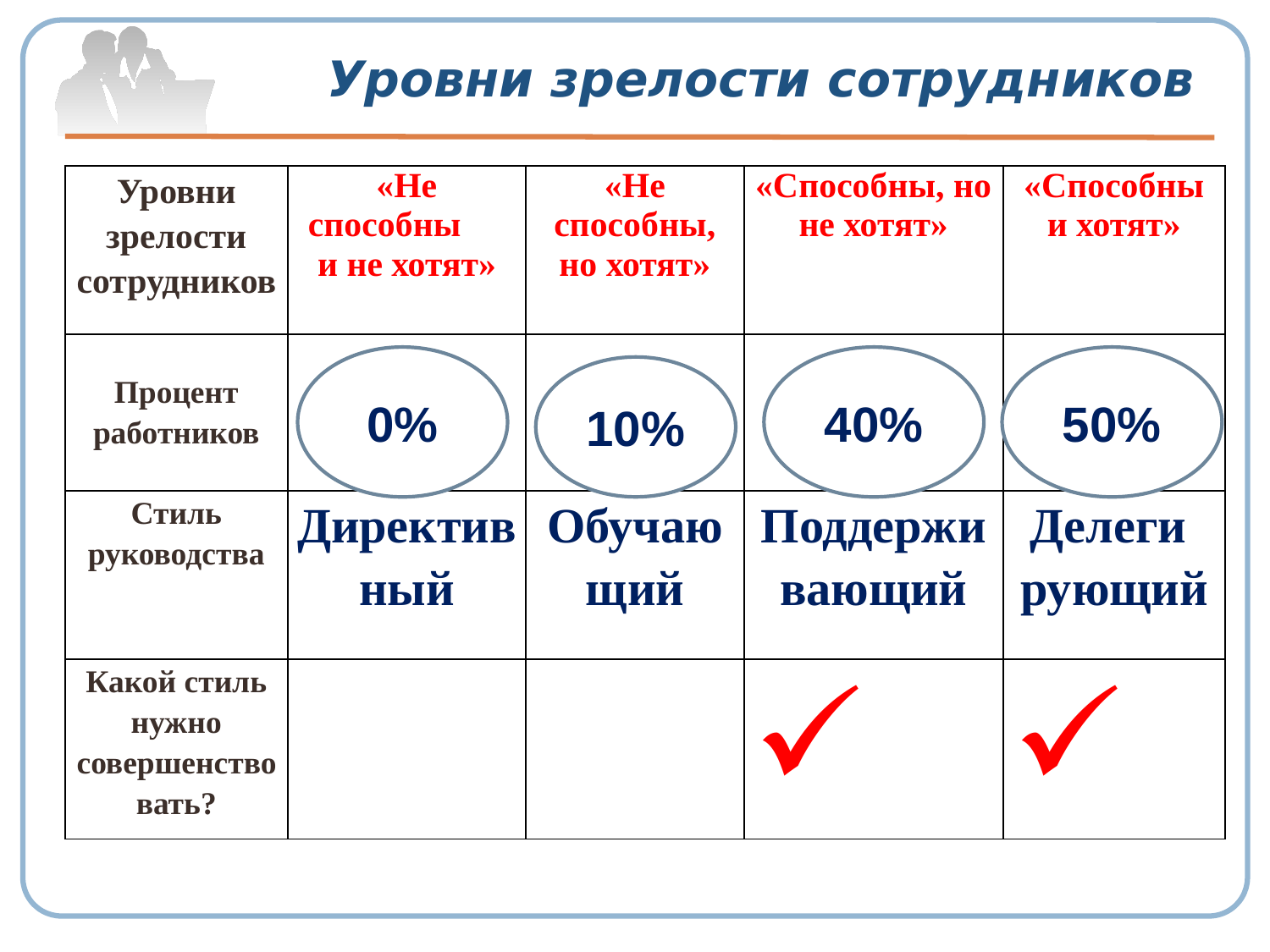

# Уровни зрелости сотрудников
| Уровни зрелости сотрудников | «Не способны и не хотят» | «Не способны, но хотят» | «Способны, но не хотят» | «Способны и хотят» |
| --- | --- | --- | --- | --- |
| Процент работников |  |  |  |  |
| Стиль руководства | Директив ный | Обучаю щий | Поддерживающий | Делеги рующий |
| Какой стиль нужно совершенствовать? |  |  |  |  |
0%
40%
50%
10%